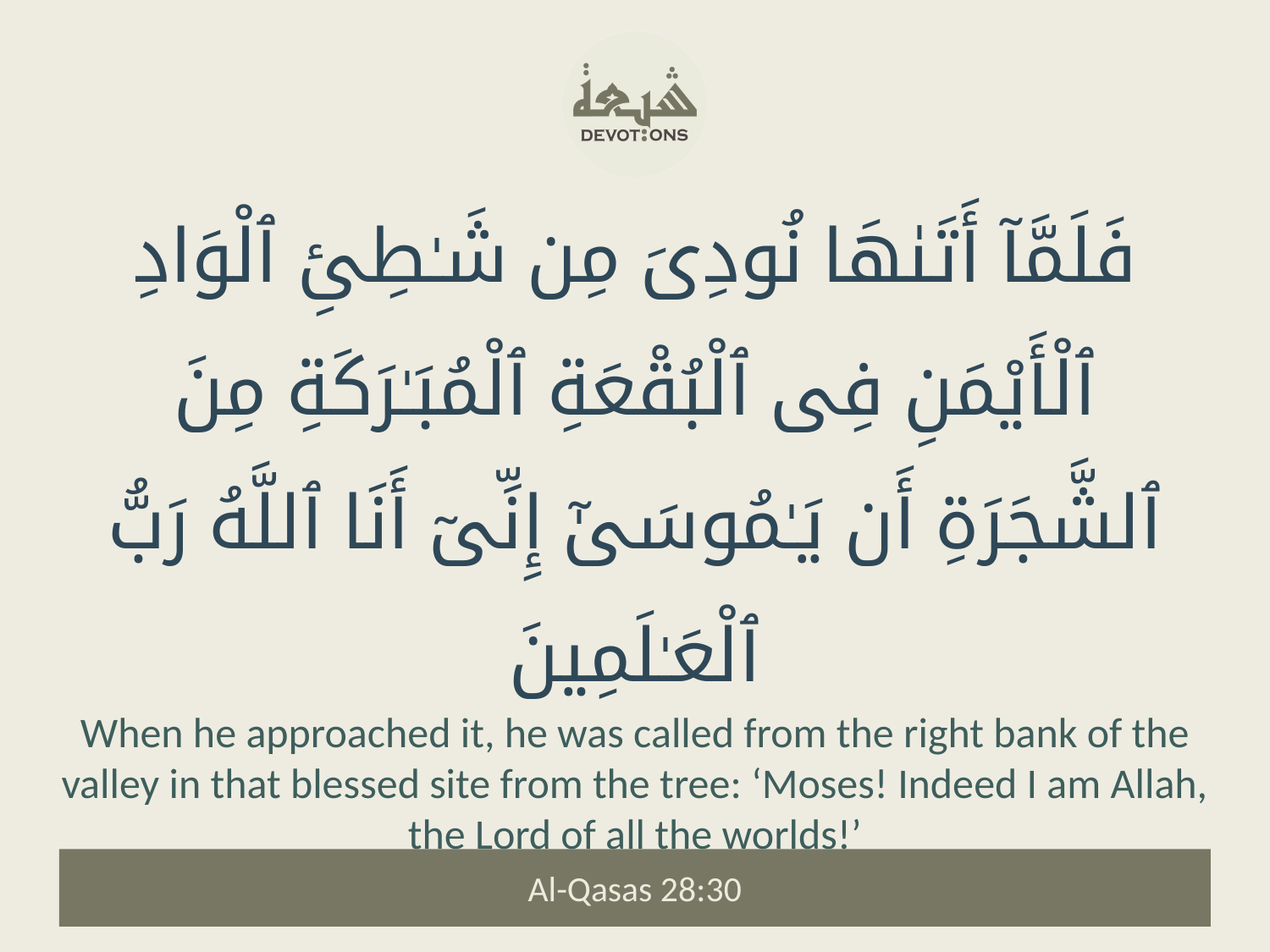

فَلَمَّآ أَتَىٰهَا نُودِىَ مِن شَـٰطِئِ ٱلْوَادِ ٱلْأَيْمَنِ فِى ٱلْبُقْعَةِ ٱلْمُبَـٰرَكَةِ مِنَ ٱلشَّجَرَةِ أَن يَـٰمُوسَىٰٓ إِنِّىٓ أَنَا ٱللَّهُ رَبُّ ٱلْعَـٰلَمِينَ
When he approached it, he was called from the right bank of the valley in that blessed site from the tree: ‘Moses! Indeed I am Allah, the Lord of all the worlds!’
Al-Qasas 28:30